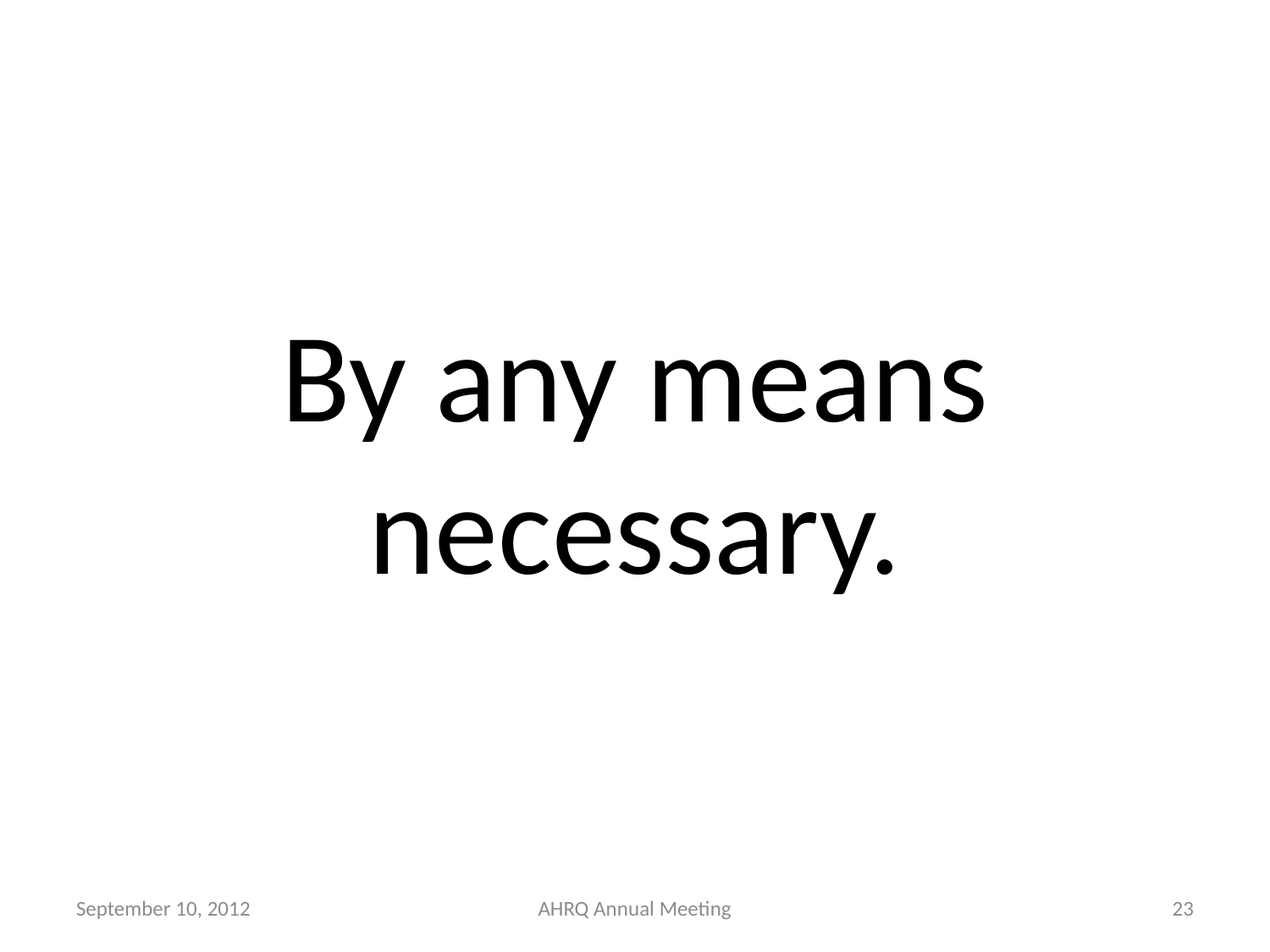

# By any means necessary.
September 10, 2012
AHRQ Annual Meeting
23